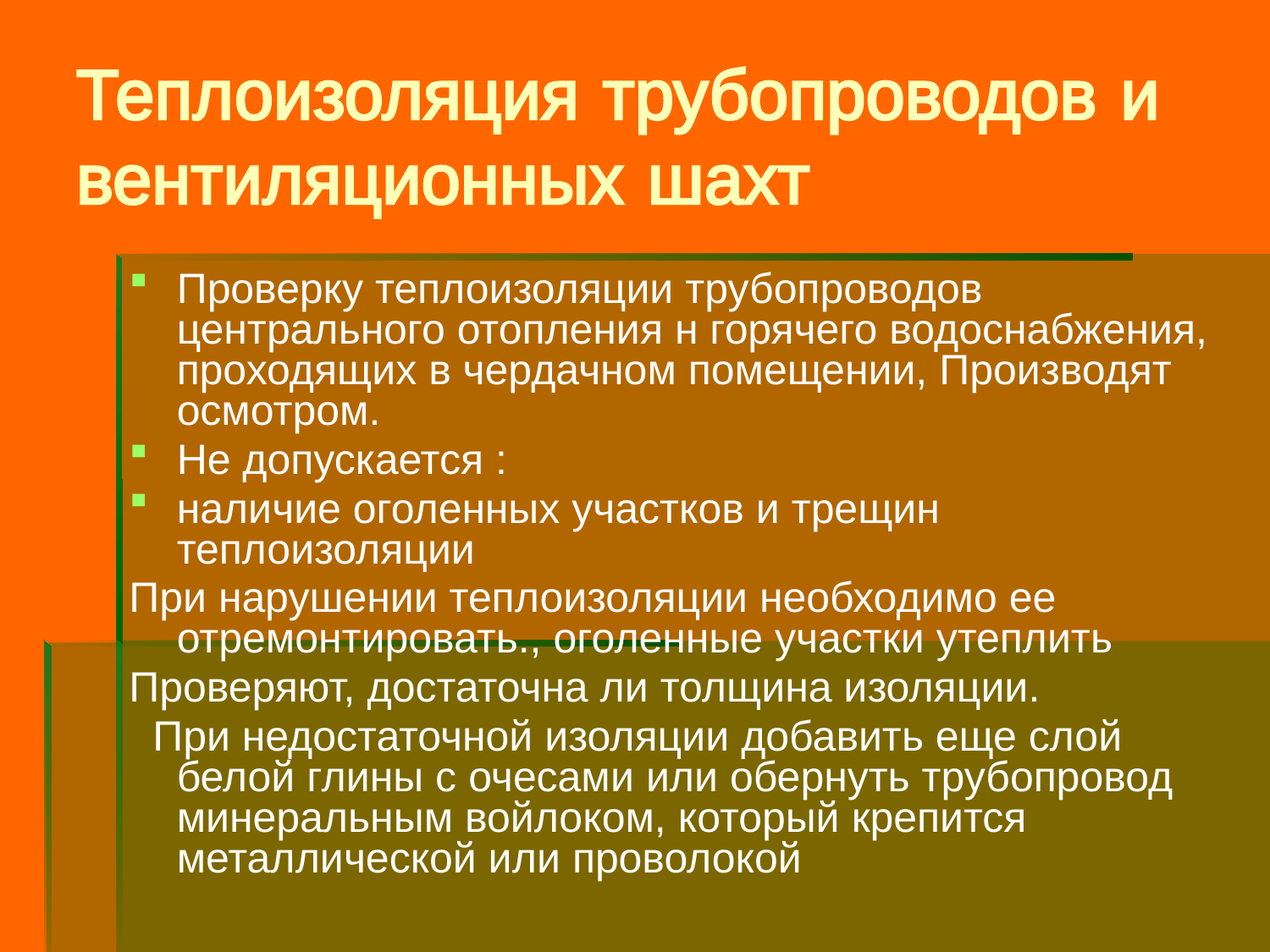

# Теплоизоляция трубопроводов и вентиляционных шахт
Проверку теплоизоляции трубопроводов центрального отопления н горячего водоснабжения, проходящих в чердачном помещении, Производят осмотром.
Не допускается :
наличие оголенных участков и трещин теплоизоляции
При нарушении теплоизоляции необходимо ее отремонтировать., оголенные участки утеплить
Проверяют, достаточна ли толщина изоляции.
  При недостаточной изоляции добавить еще слой белой глины с очесами или обернуть трубопровод минеральным войлоком, который крепится металлической или проволокой